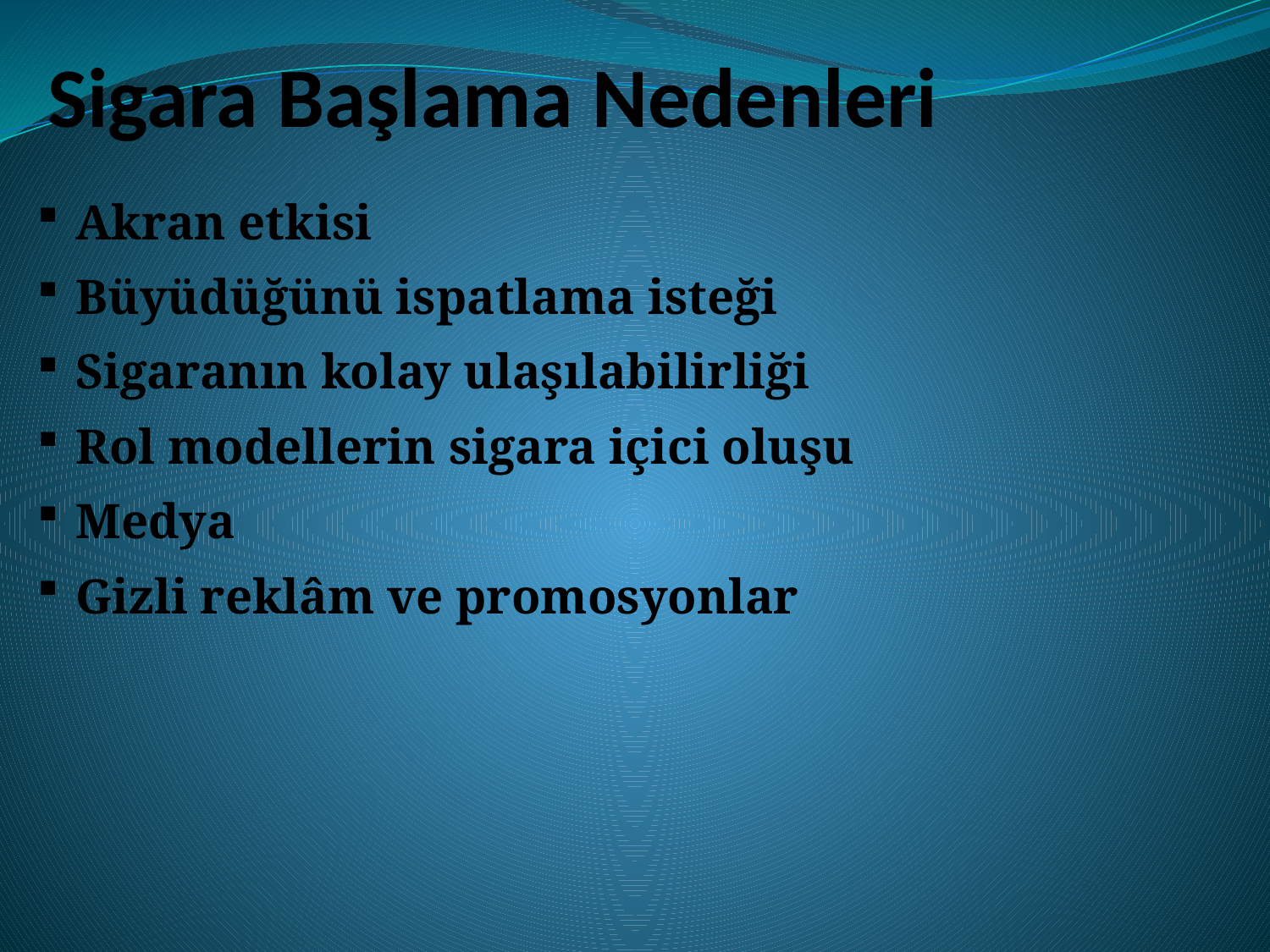

Sigara Başlama Nedenleri
Akran etkisi
Büyüdüğünü ispatlama isteği
Sigaranın kolay ulaşılabilirliği
Rol modellerin sigara içici oluşu
Medya
Gizli reklâm ve promosyonlar